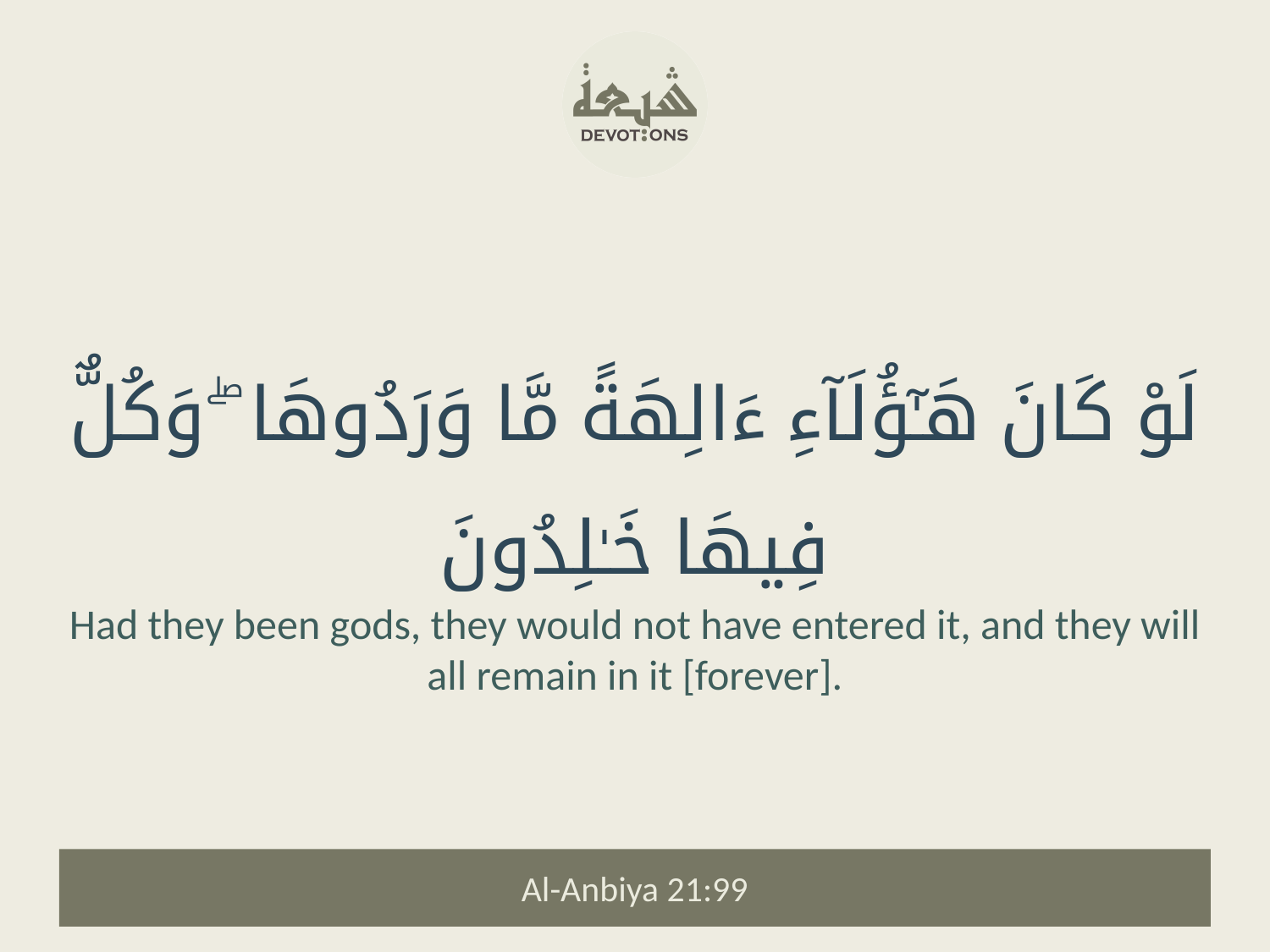

لَوْ كَانَ هَـٰٓؤُلَآءِ ءَالِهَةً مَّا وَرَدُوهَا ۖ وَكُلٌّ فِيهَا خَـٰلِدُونَ
Had they been gods, they would not have entered it, and they will all remain in it [forever].
Al-Anbiya 21:99